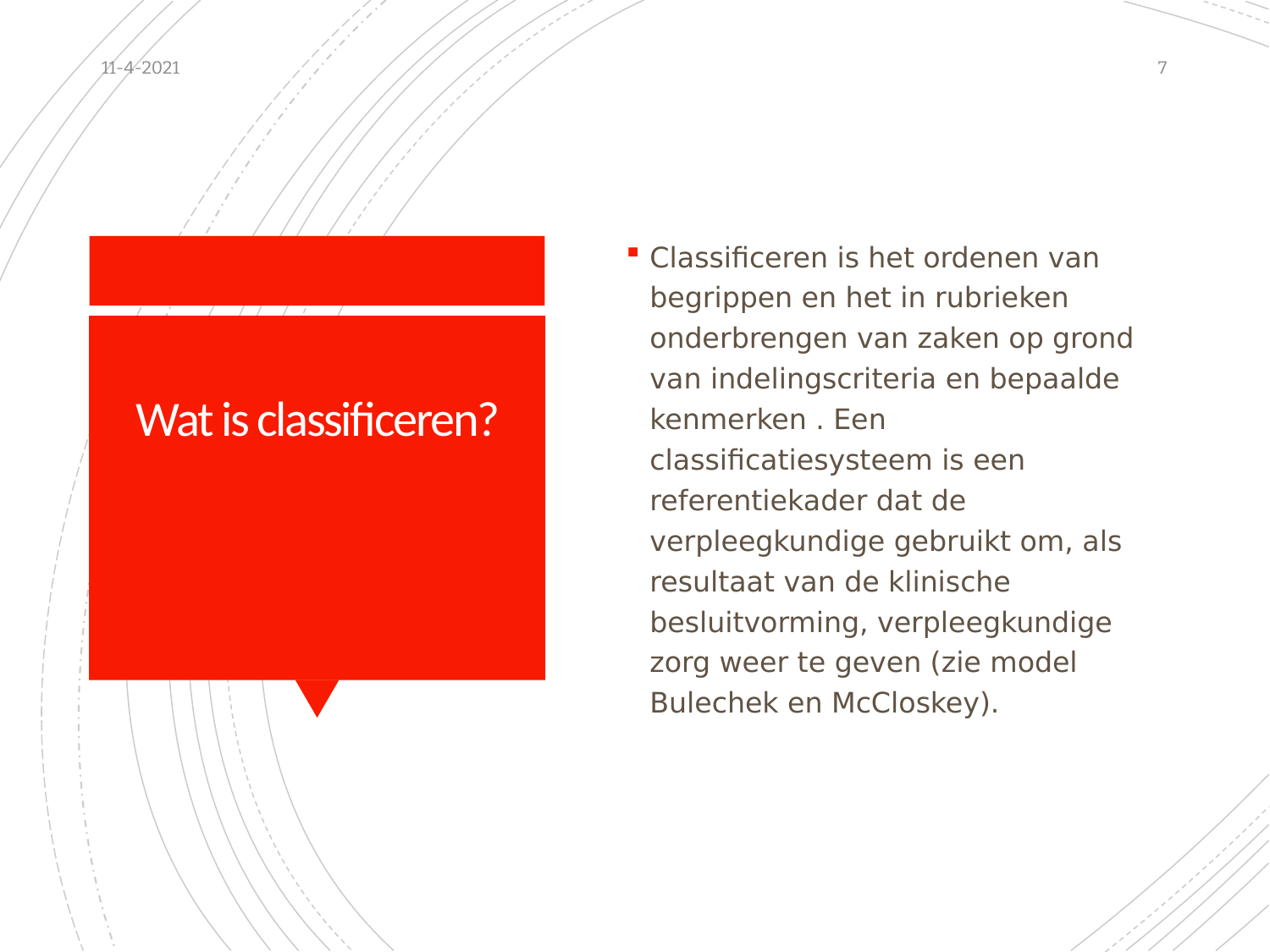

11-4-2021
7
Classificeren is het ordenen van begrippen en het in rubrieken onderbrengen van zaken op grond van indelingscriteria en bepaalde kenmerken . Een classificatiesysteem is een referentiekader dat de verpleegkundige gebruikt om, als resultaat van de klinische besluitvorming, verpleegkundige zorg weer te geven (zie model Bulechek en McCloskey).
# Wat is classificeren?